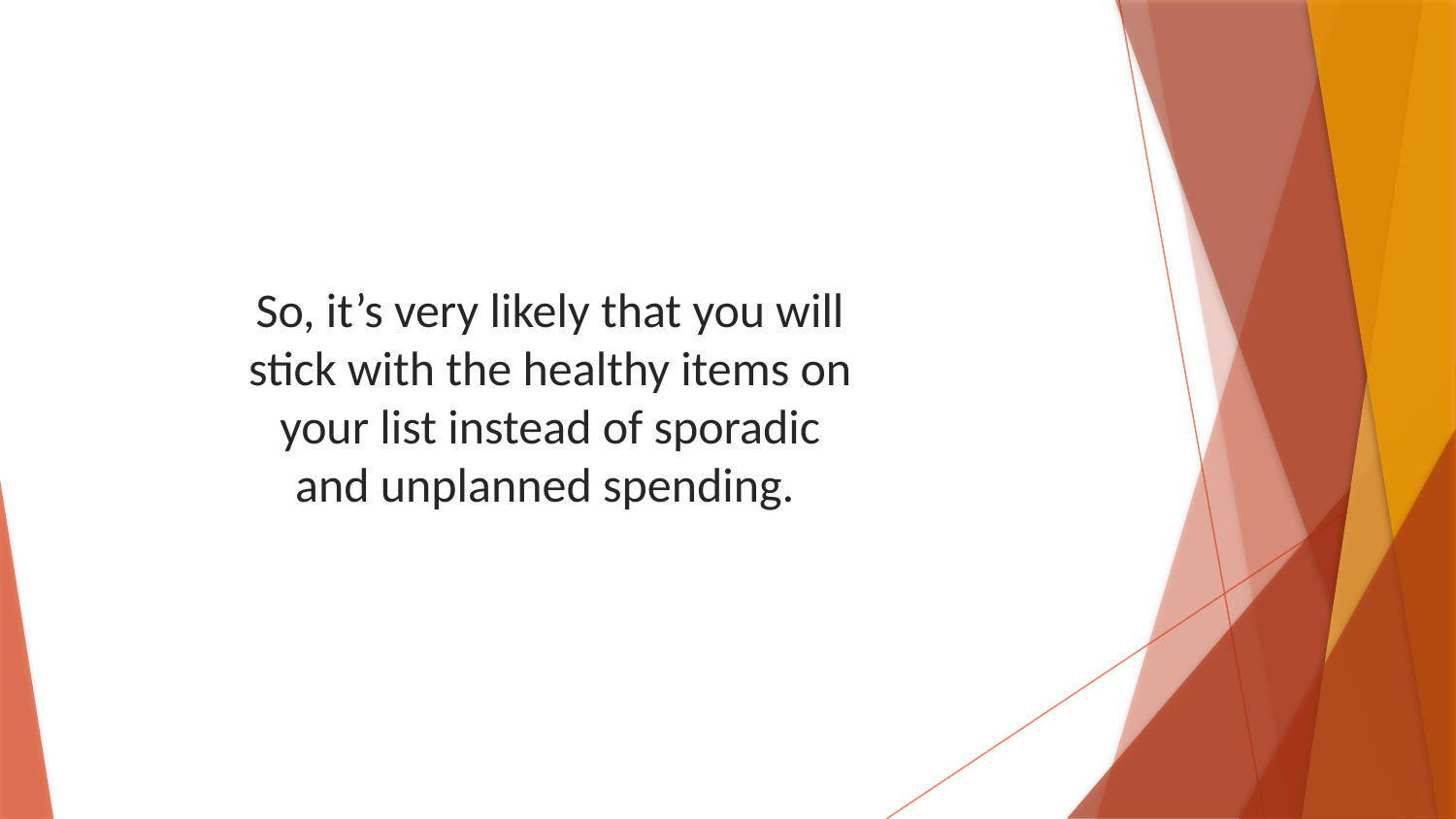

So, it’s very likely that you will stick with the healthy items on your list instead of sporadic and unplanned spending.